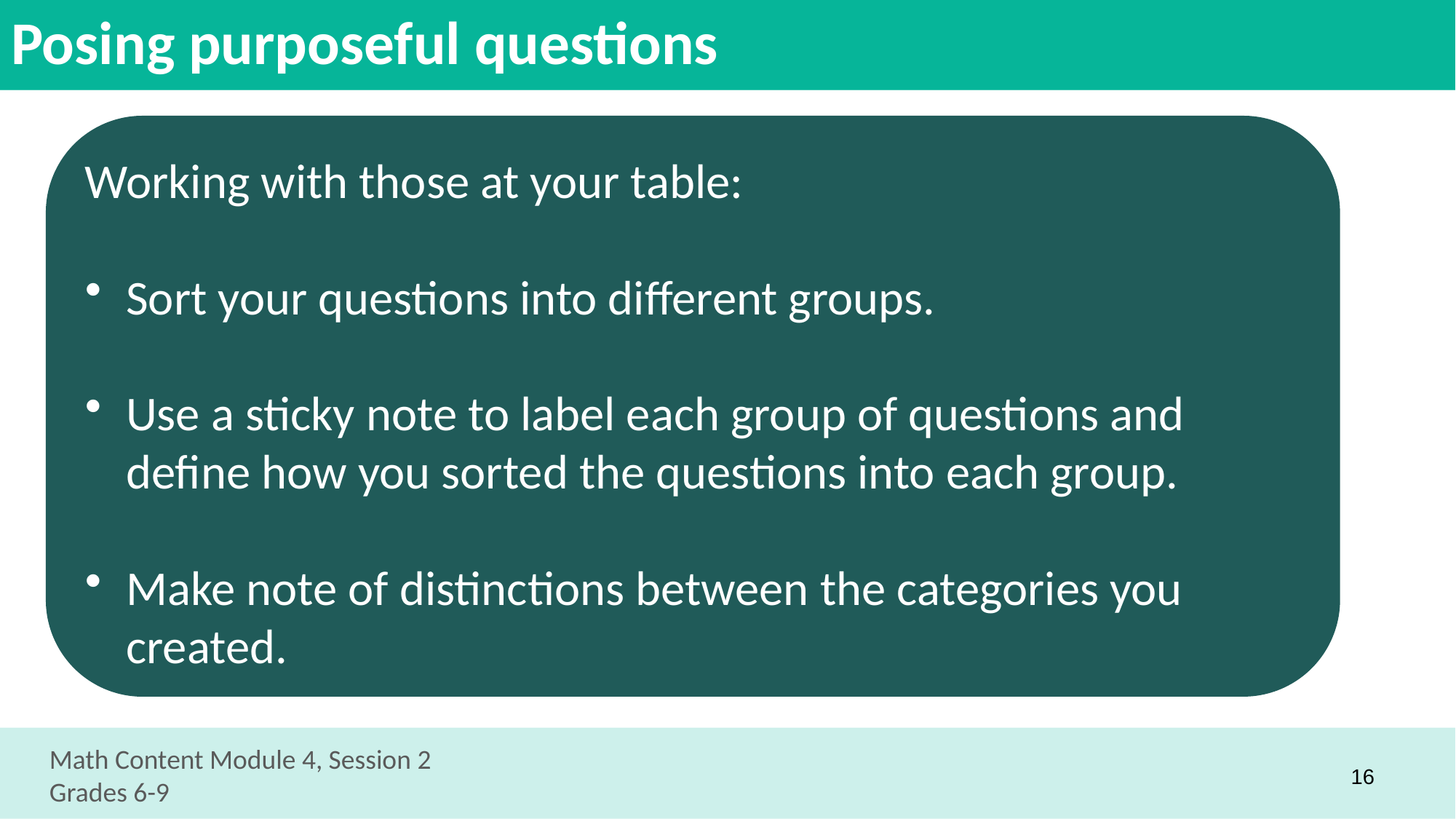

# Posing purposeful questions
Working with those at your table:

Sort your questions into different groups.

Use a sticky note to label each group of questions and define how you sorted the questions into each group.

Make note of distinctions between the categories you created.
Math Content Module 4, Session 2
Grades 6-9
16